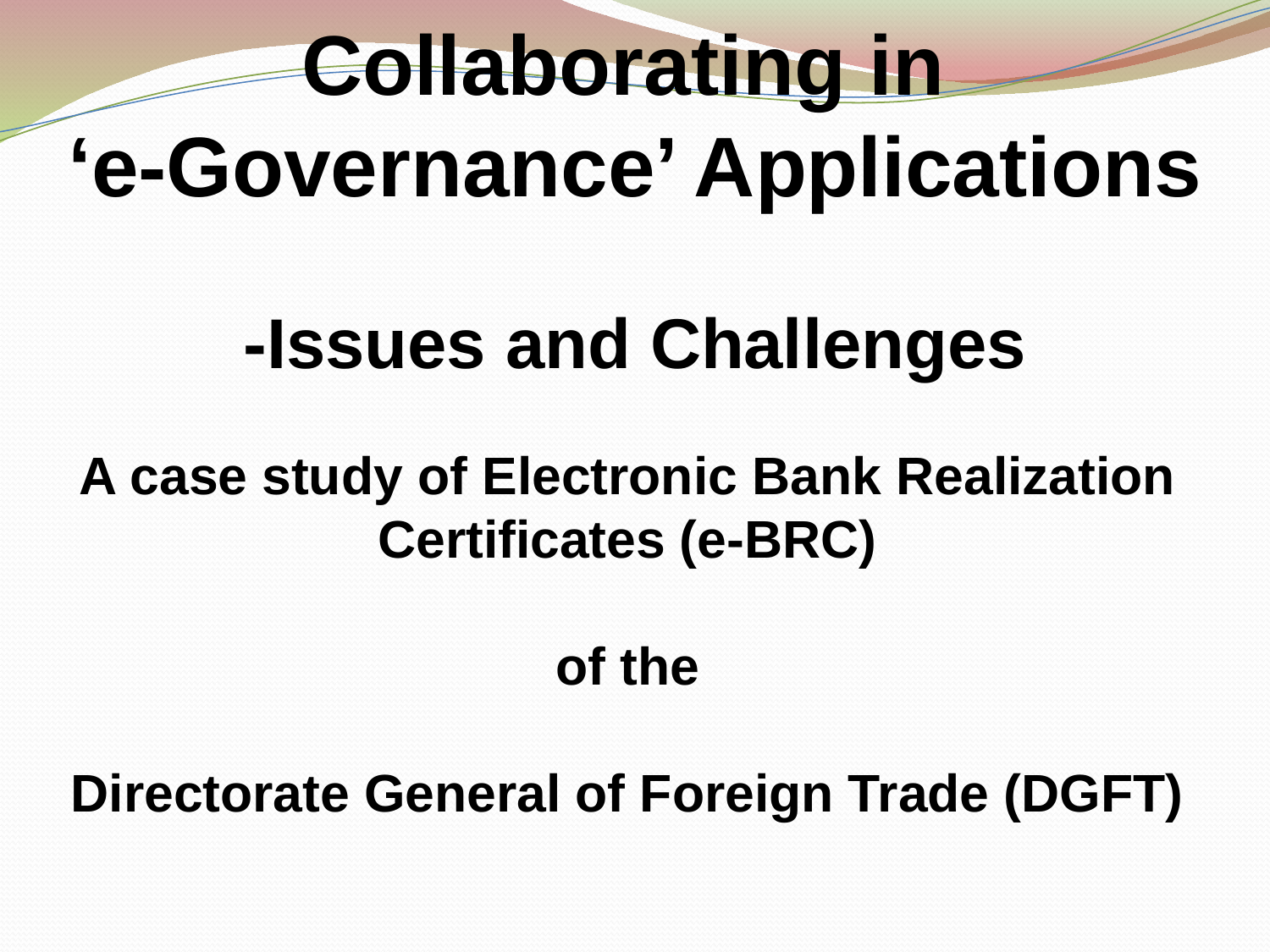

Collaborating in
‘e-Governance’ Applications

-Issues and Challenges

A case study of Electronic Bank Realization
Certificates (e-BRC)

of the

Directorate General of Foreign Trade (DGFT)